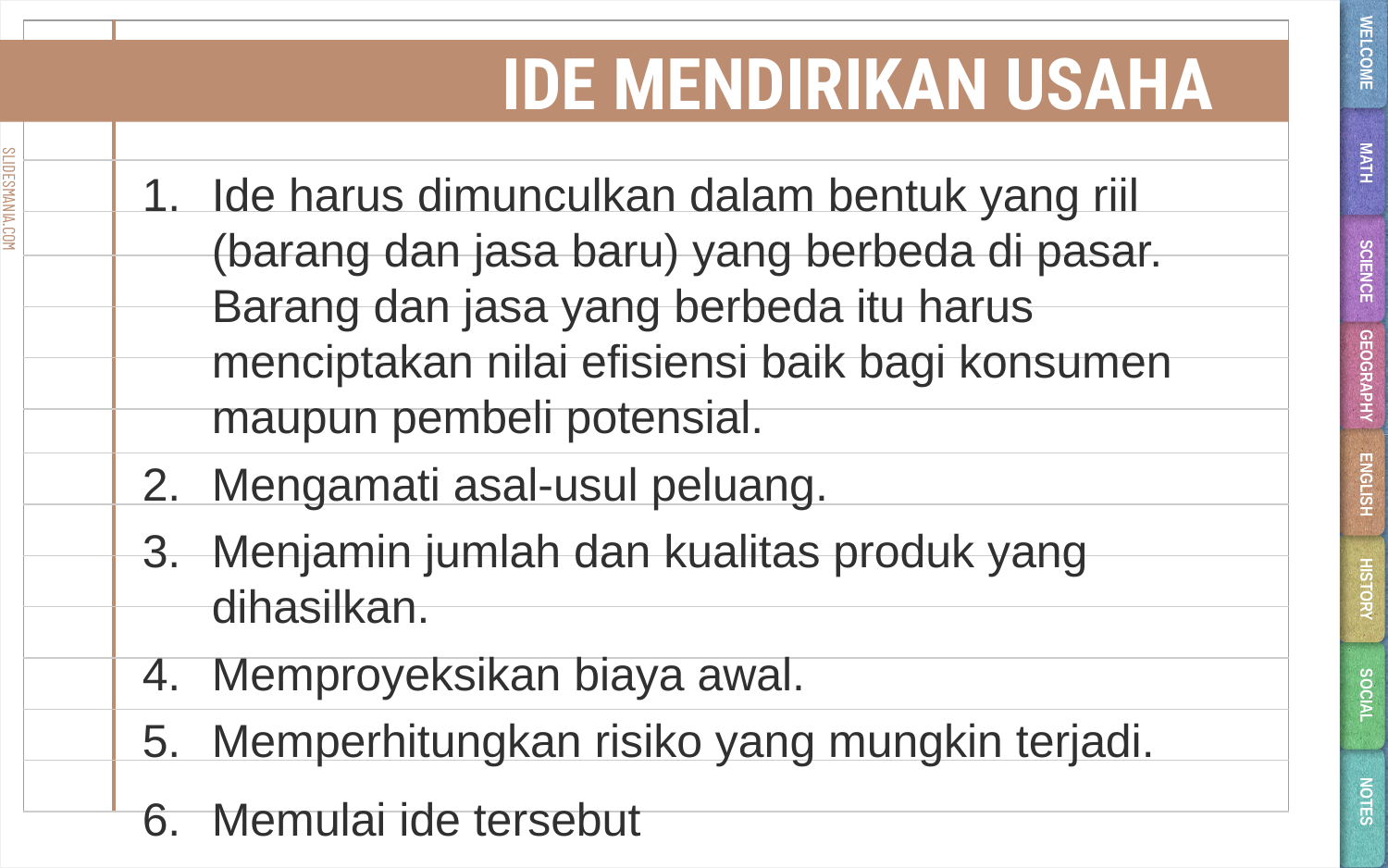

WELCOME
# IDE MENDIRIKAN USAHA
MATH
Ide harus dimunculkan dalam bentuk yang riil (barang dan jasa baru) yang berbeda di pasar. Barang dan jasa yang berbeda itu harus menciptakan nilai efisiensi baik bagi konsumen maupun pembeli potensial.
Mengamati asal-usul peluang.
Menjamin jumlah dan kualitas produk yang dihasilkan.
Memproyeksikan biaya awal.
Memperhitungkan risiko yang mungkin terjadi.
Memulai ide tersebut
Mengevaluasi ide yang sudah dilajankan.

SCIENCE
GEOGRAPHY
ENGLISH
HISTORY
SOCIAL
NOTES